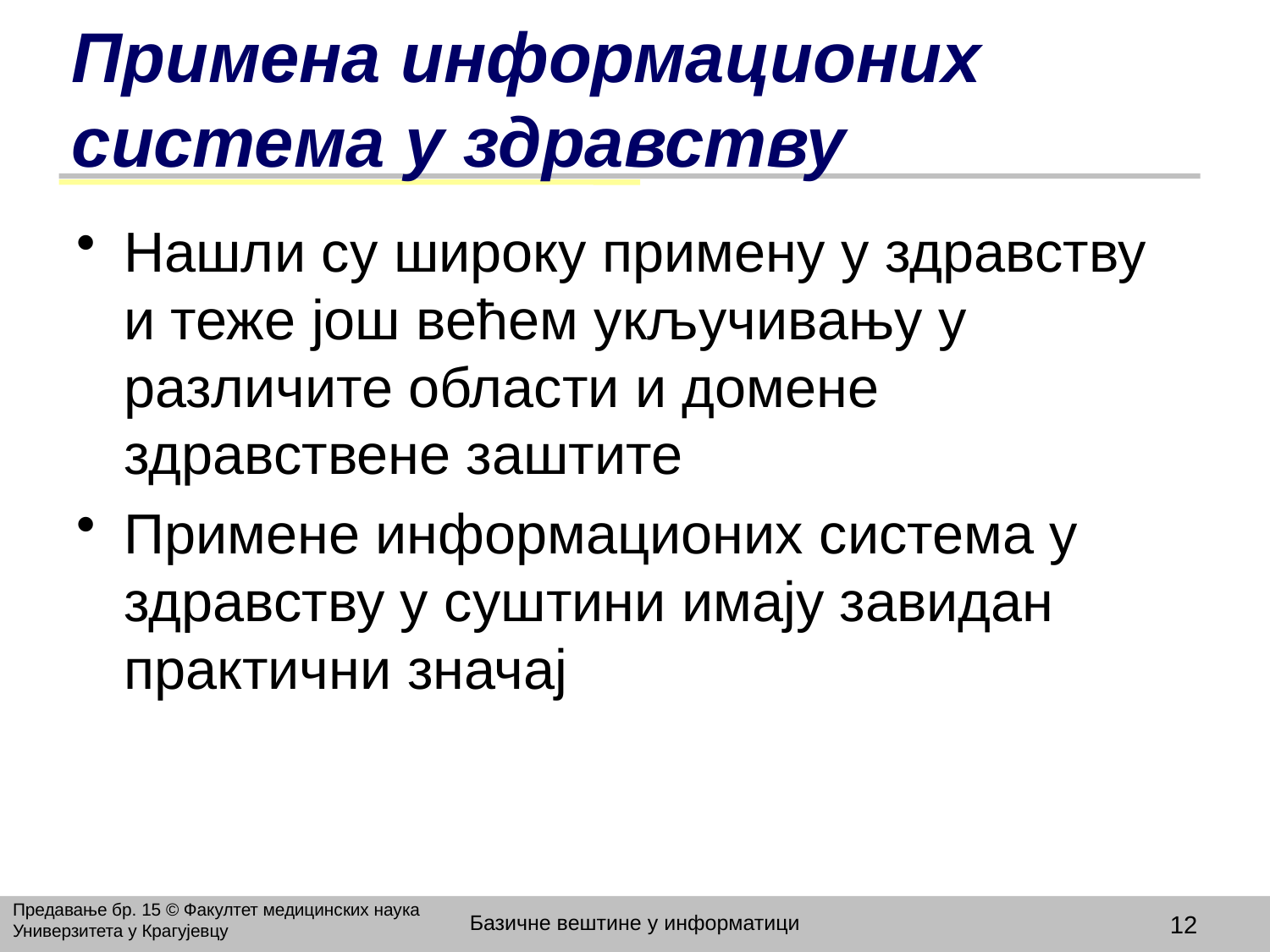

# Примена информационих система у здравству
Нашли су широку примену у здравству и теже још већем укључивању у различите области и домене здравствене заштите
Примене информационих система у здравству у суштини имају завидан практични значај

Предавање бр. 15 © Факултет медицинских наука Универзитета у Крагујевцу
Базичне вештине у информатици
12